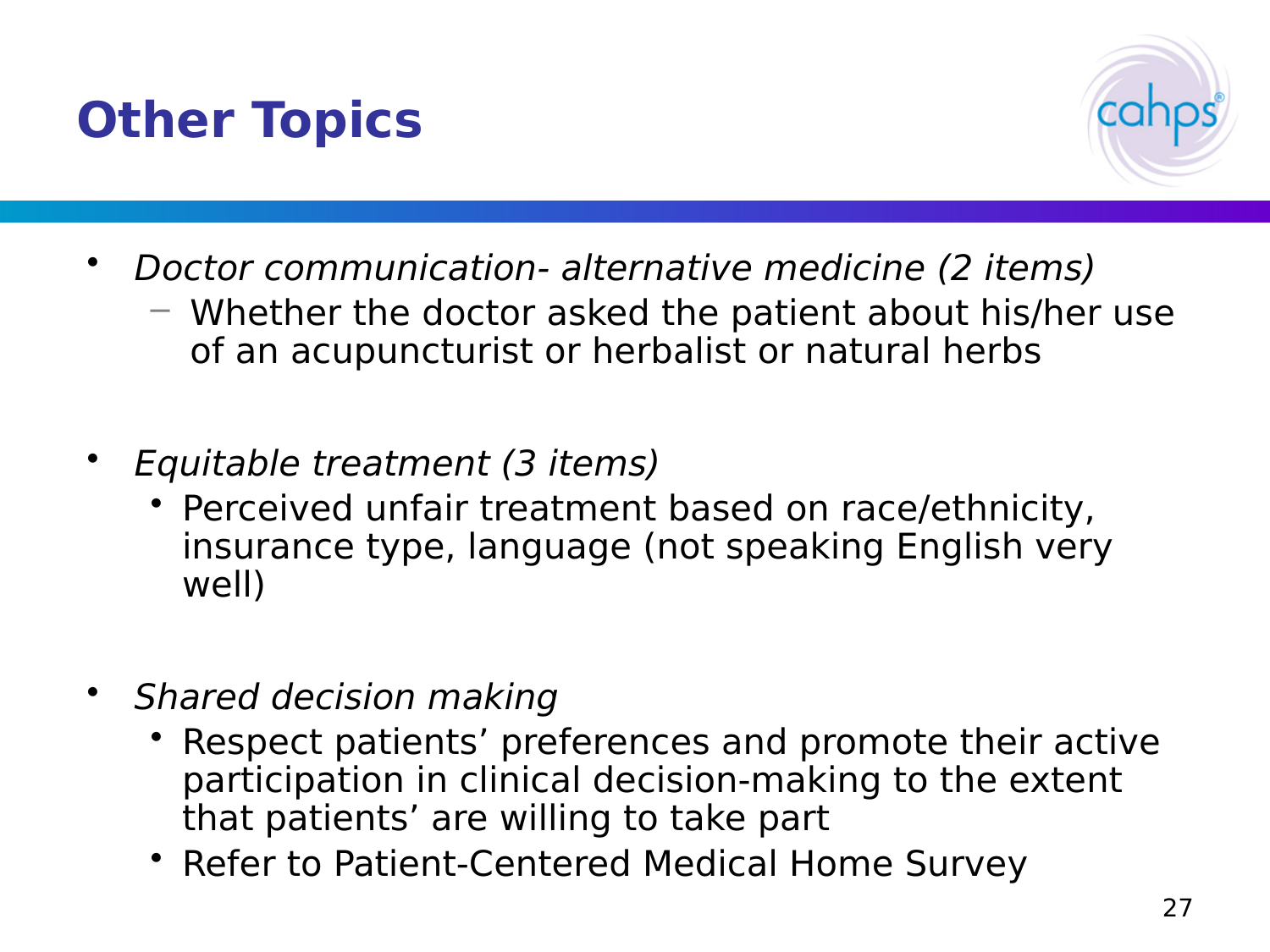

# Other Topics
Doctor communication- alternative medicine (2 items)
Whether the doctor asked the patient about his/her use of an acupuncturist or herbalist or natural herbs

Equitable treatment (3 items)
Perceived unfair treatment based on race/ethnicity, insurance type, language (not speaking English very well)

Shared decision making
Respect patients’ preferences and promote their active participation in clinical decision-making to the extent that patients’ are willing to take part
Refer to Patient-Centered Medical Home Survey

27